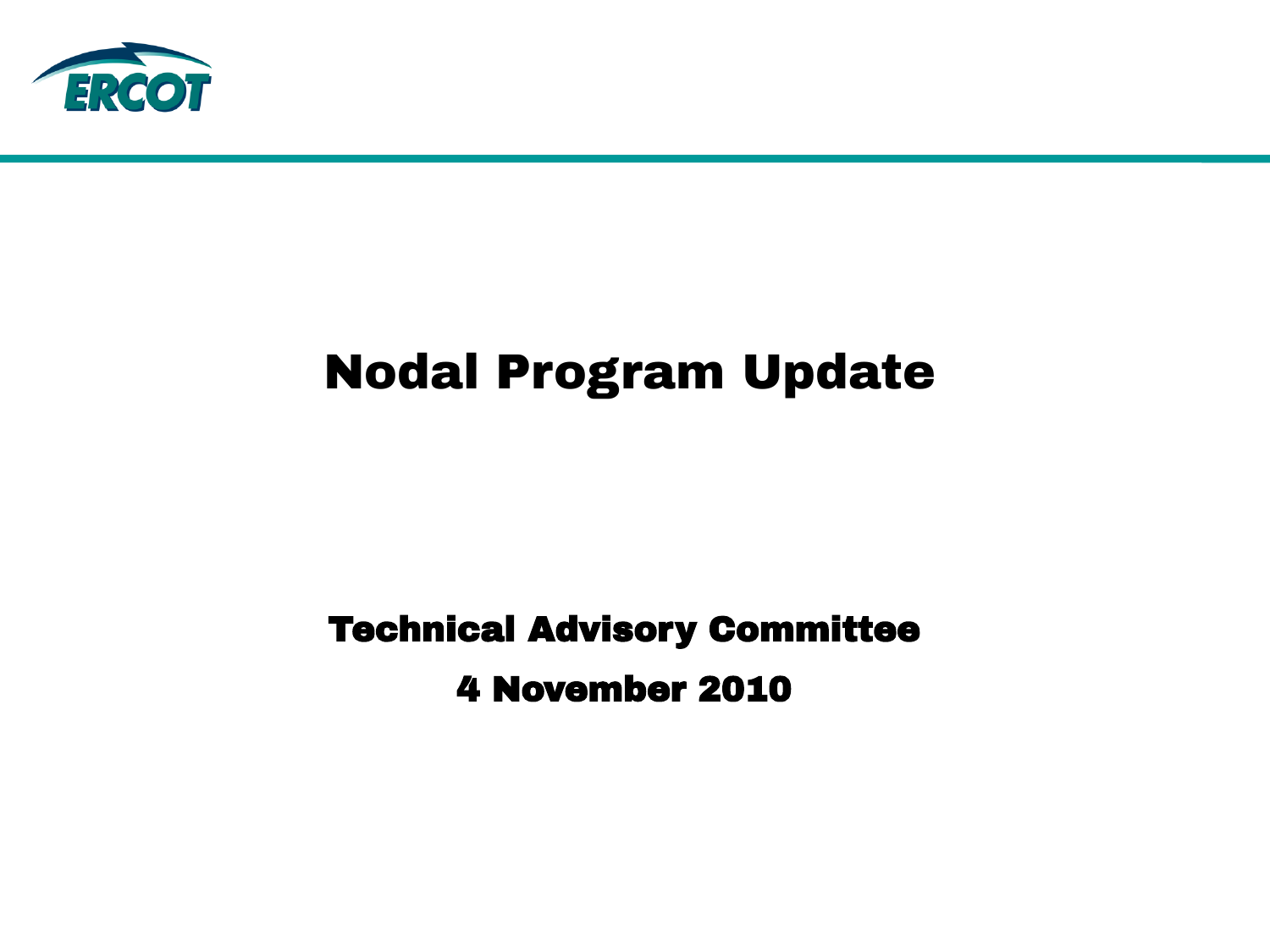

# Nodal Program Update

Technical Advisory Committee
4 November 2010